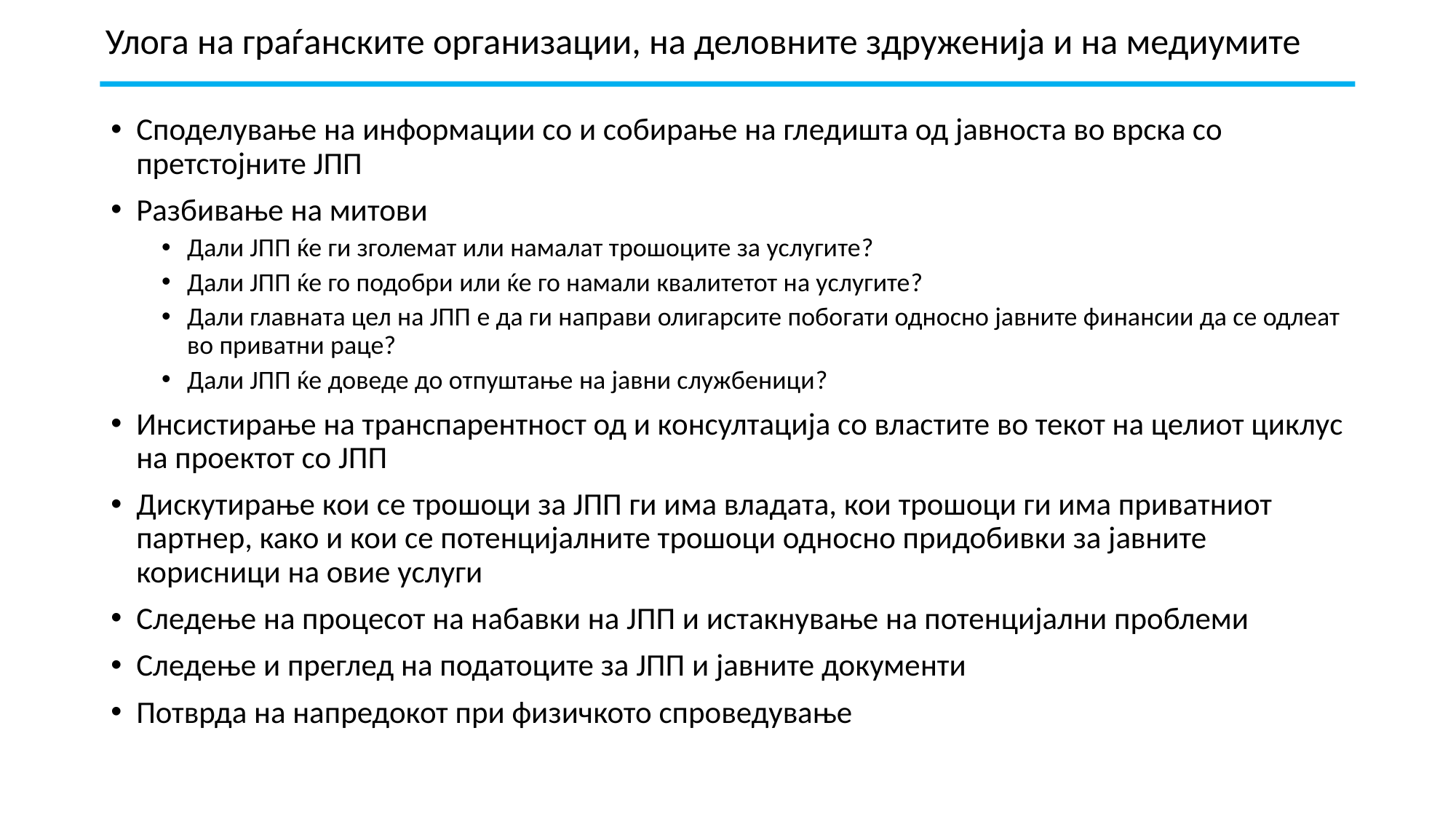

# Улога на граѓанските организации, на деловните здруженија и на медиумите
Споделување на информации со и собирање на гледишта од јавноста во врска со претстојните ЈПП
Разбивање на митови
Дали ЈПП ќе ги зголемат или намалат трошоците за услугите?
Дали ЈПП ќе го подобри или ќе го намали квалитетот на услугите?
Дали главната цел на ЈПП е да ги направи олигарсите побогати односно јавните финансии да се одлеат во приватни раце?
Дали ЈПП ќе доведе до отпуштање на јавни службеници?
Инсистирање на транспарентност од и консултација со властите во текот на целиот циклус на проектот со ЈПП
Дискутирање кои се трошоци за ЈПП ги има владата, кои трошоци ги има приватниот партнер, како и кои се потенцијалните трошоци односно придобивки за јавните корисници на овие услуги
Следење на процесот на набавки на ЈПП и истакнување на потенцијални проблеми
Следење и преглед на податоците за ЈПП и јавните документи
Потврда на напредокот при физичкото спроведување